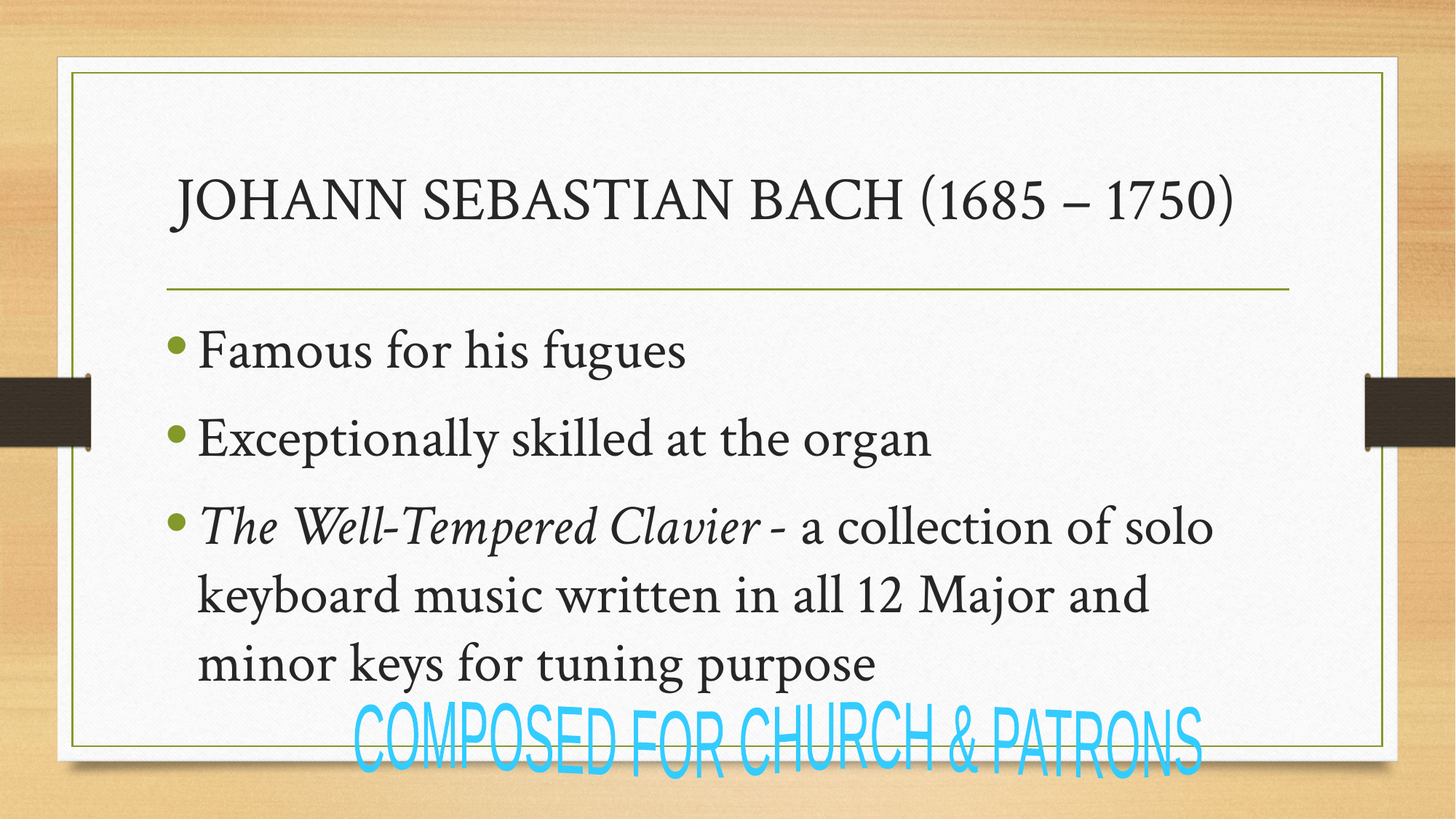

# JOHANN SEBASTIAN BACH (1685 – 1750)
Famous for his fugues
Exceptionally skilled at the organ
The Well-Tempered Clavier - a collection of solo keyboard music written in all 12 Major and minor keys for tuning purpose

COMPOSED FOR CHURCH & PATRONS